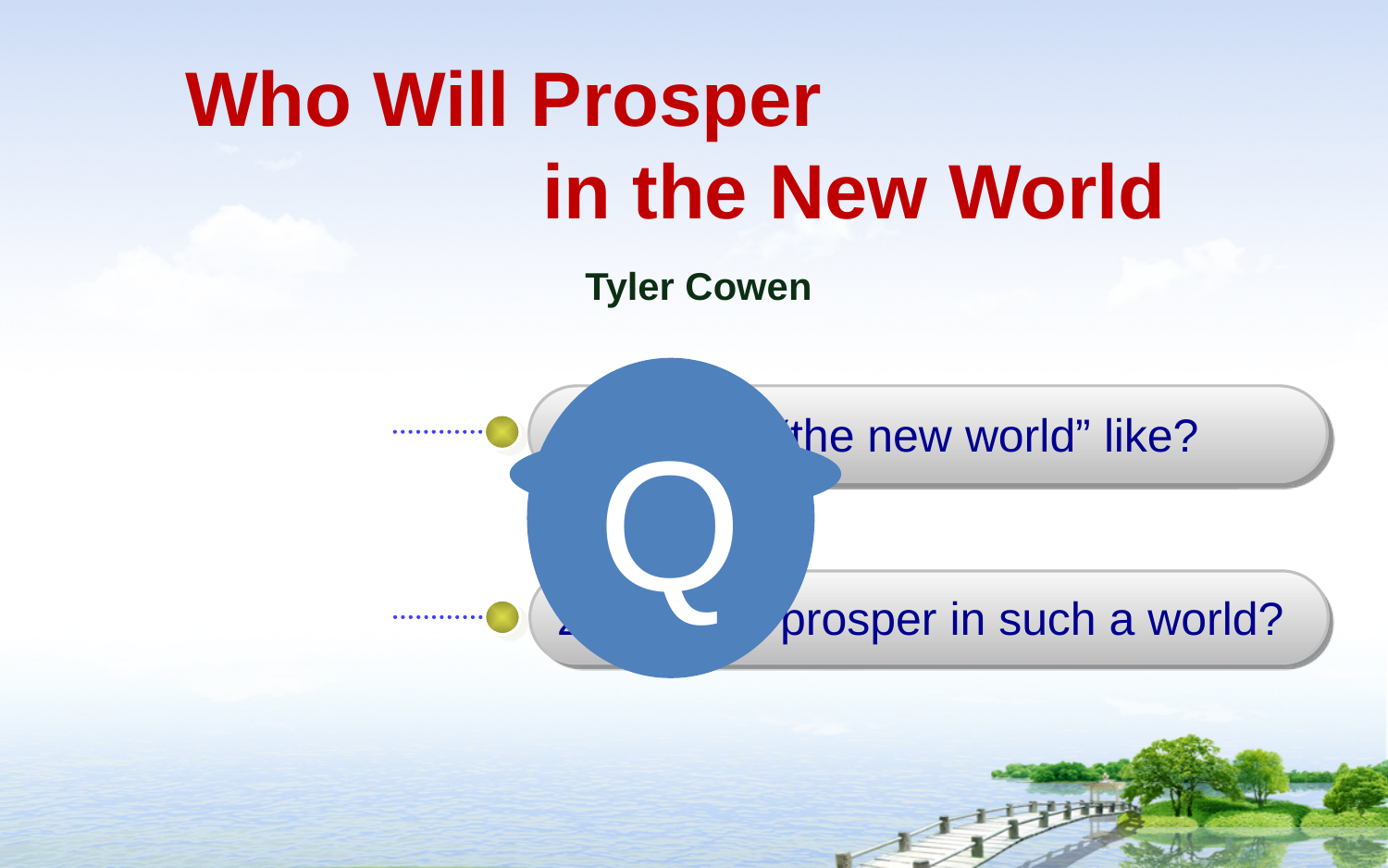

Who Will Prosper
               in the New World

Tyler Cowen

Q

1.What  is “the new world” like?
2.Who will prosper in such a world?